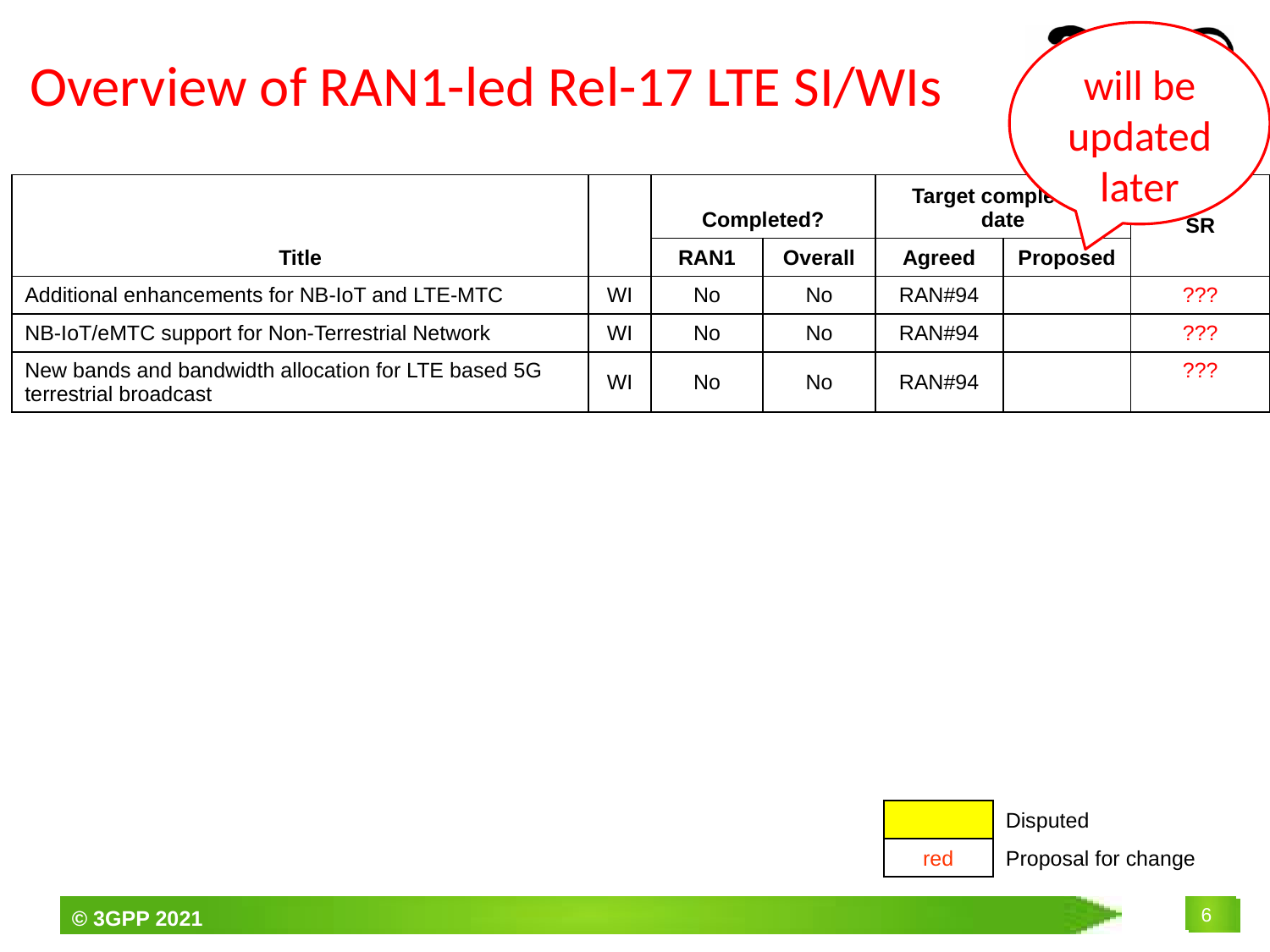

# Overview of RAN1-led Rel-17 LTE SI/WIs
will be updated later
| Title |  | Completed? |  | Target completion date |  | SR |
| --- | --- | --- | --- | --- | --- | --- |
|  |  | RAN1 | Overall | Agreed | Proposed |  |
| Additional enhancements for NB-IoT and LTE-MTC | WI | No | No | RAN#94 |  | ??? |
| NB-IoT/eMTC support for Non-Terrestrial Network | WI | No | No | RAN#94 |  | ??? |
| New bands and bandwidth allocation for LTE based 5G terrestrial broadcast | WI | No | No | RAN#94 |  | ??? |
|  | Disputed |
| --- | --- |
| red | Proposal for change |